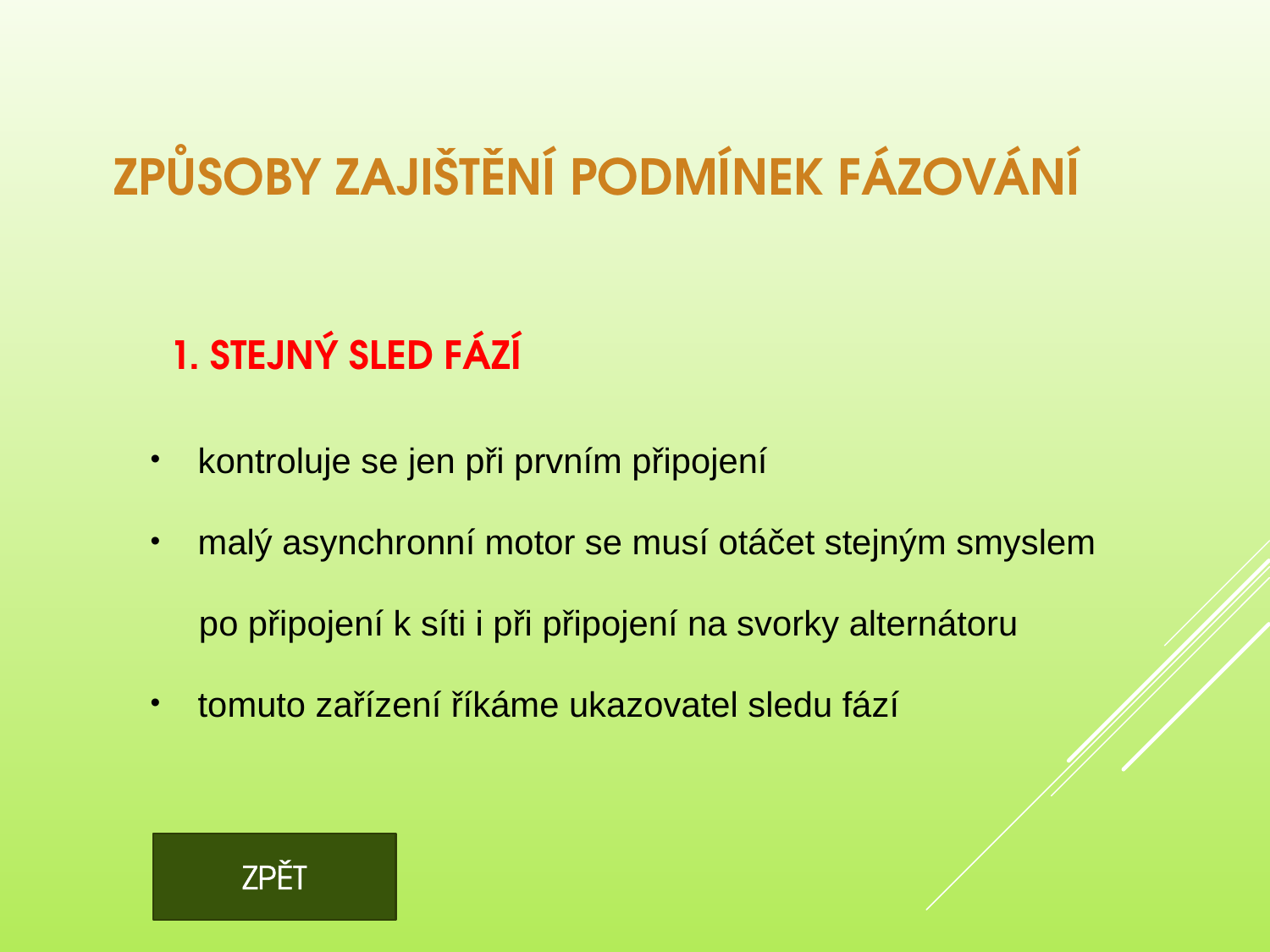

# Způsoby zajištění podmínek fázování
1. Stejný sled fází
kontroluje se jen při prvním připojení
malý asynchronní motor se musí otáčet stejným smyslem
     po připojení k síti i při připojení na svorky alternátoru
tomuto zařízení říkáme ukazovatel sledu fází

ZPĚT